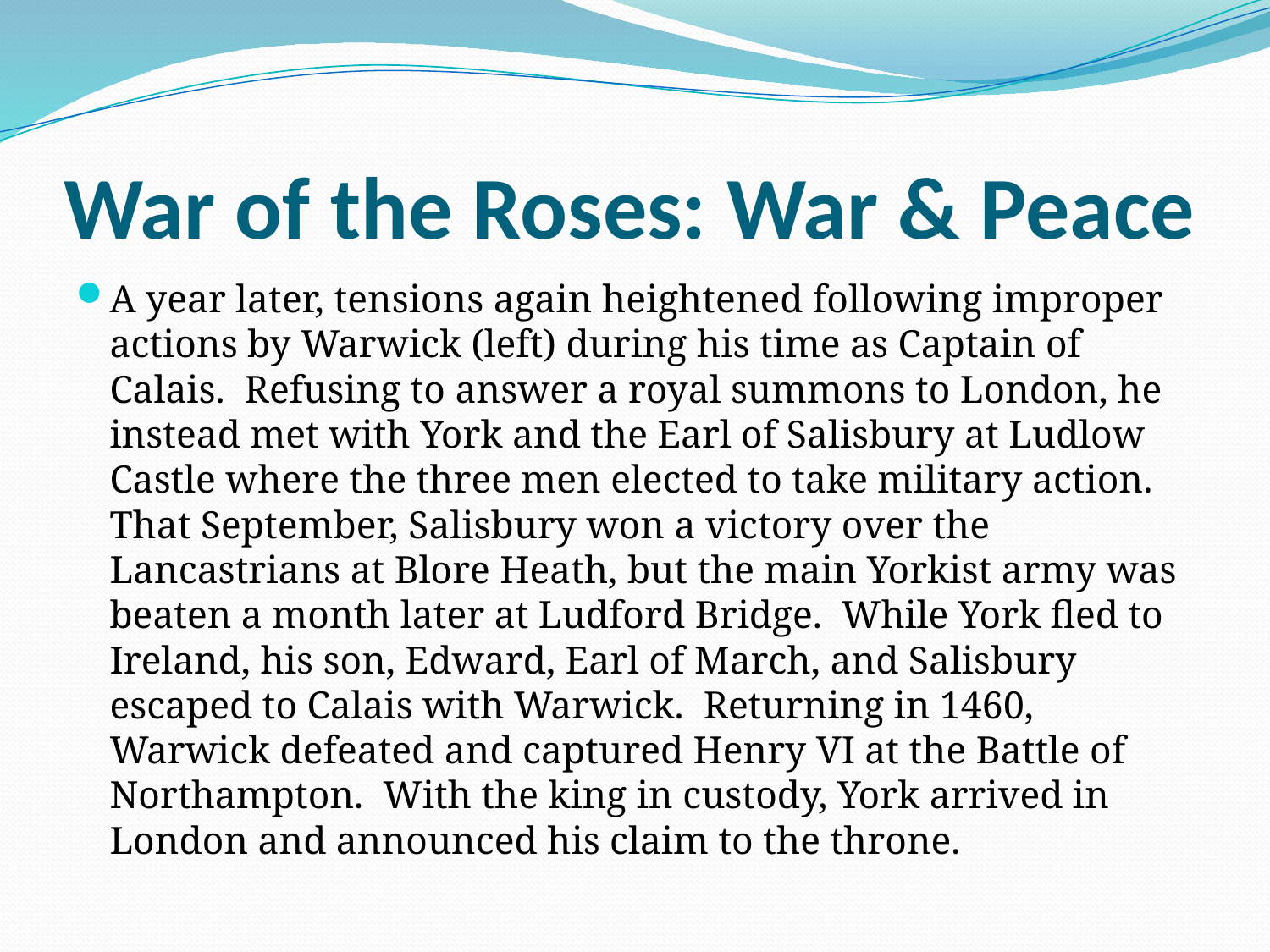

# War of the Roses: War & Peace
A year later, tensions again heightened following improper actions by Warwick (left) during his time as Captain of Calais.  Refusing to answer a royal summons to London, he instead met with York and the Earl of Salisbury at Ludlow Castle where the three men elected to take military action.  That September, Salisbury won a victory over the Lancastrians at Blore Heath, but the main Yorkist army was beaten a month later at Ludford Bridge.  While York fled to Ireland, his son, Edward, Earl of March, and Salisbury escaped to Calais with Warwick.  Returning in 1460, Warwick defeated and captured Henry VI at the Battle of Northampton.  With the king in custody, York arrived in London and announced his claim to the throne.